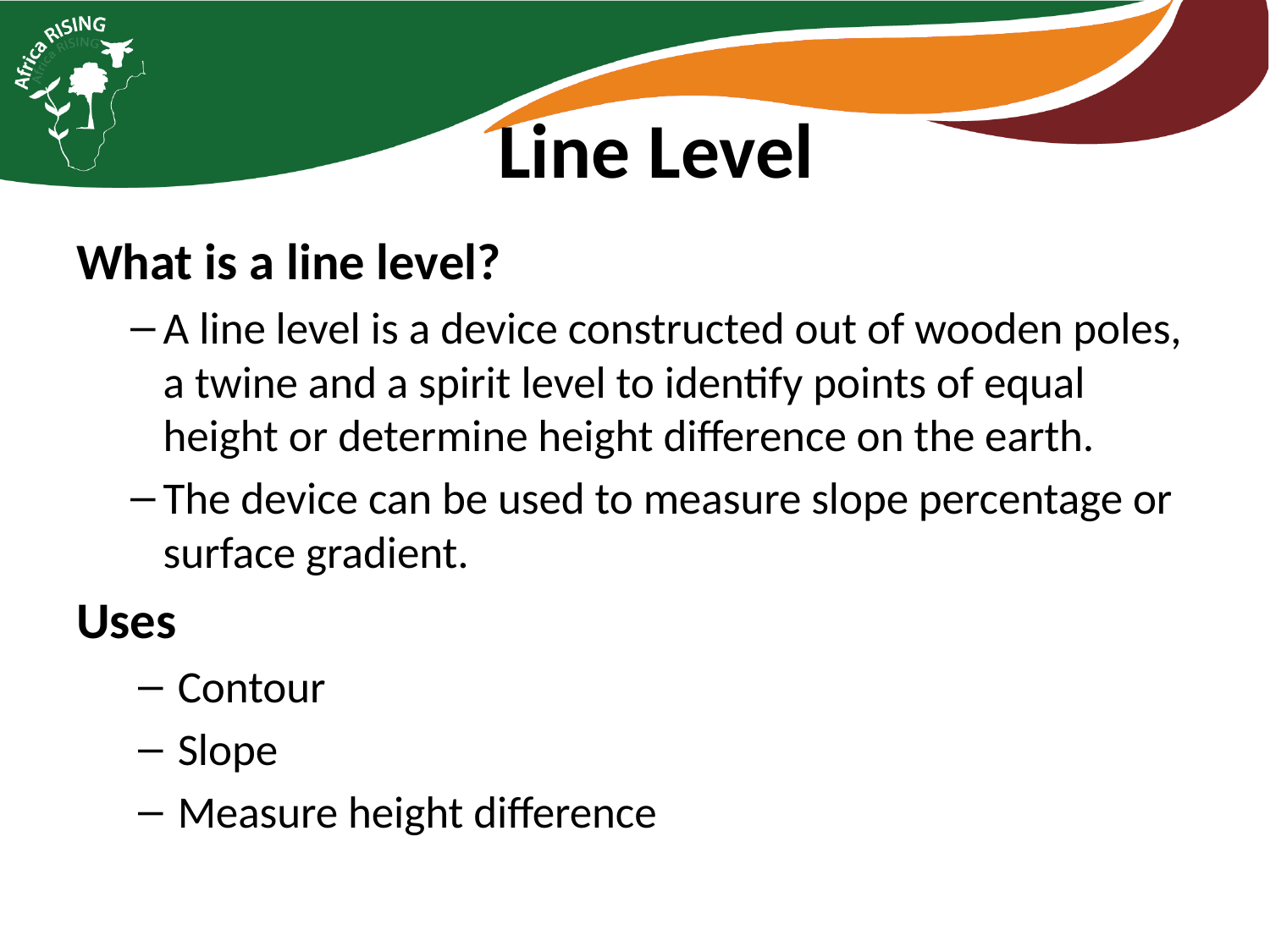

# Line Level
What is a line level?
A line level is a device constructed out of wooden poles, a twine and a spirit level to identify points of equal height or determine height difference on the earth.
The device can be used to measure slope percentage or surface gradient.
Uses
Contour
Slope
Measure height difference